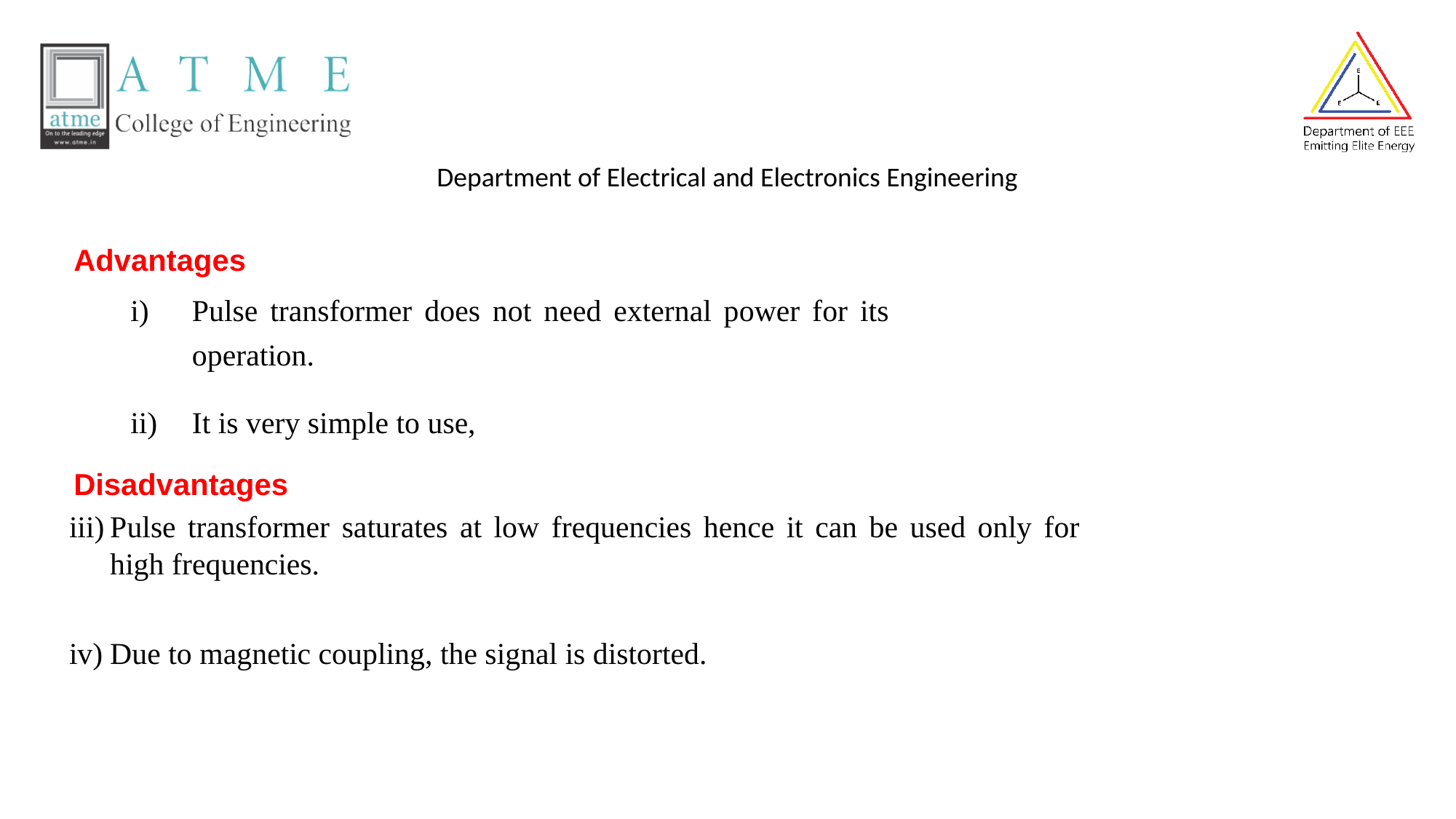

Advantages
Pulse transformer does not need external power for its operation.
It is very simple to use,
Disadvantages
Pulse transformer saturates at low frequencies hence it can be used only for high frequencies.

Due to magnetic coupling, the signal is distorted.